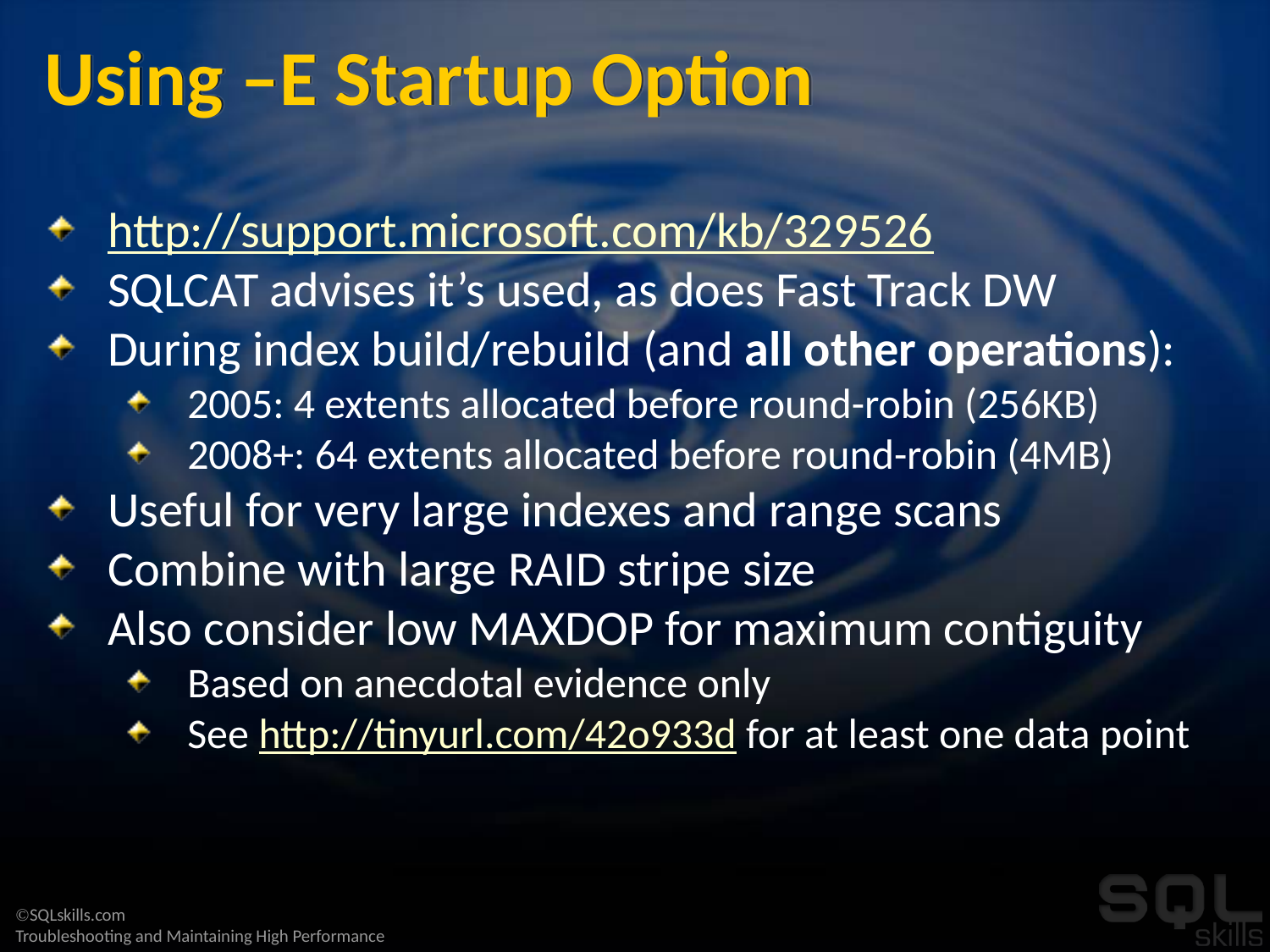

# Using –E Startup Option
http://support.microsoft.com/kb/329526
SQLCAT advises it’s used, as does Fast Track DW
During index build/rebuild (and all other operations):
2005: 4 extents allocated before round-robin (256KB)
2008+: 64 extents allocated before round-robin (4MB)
Useful for very large indexes and range scans
Combine with large RAID stripe size
Also consider low MAXDOP for maximum contiguity
Based on anecdotal evidence only
See http://tinyurl.com/42o933d for at least one data point